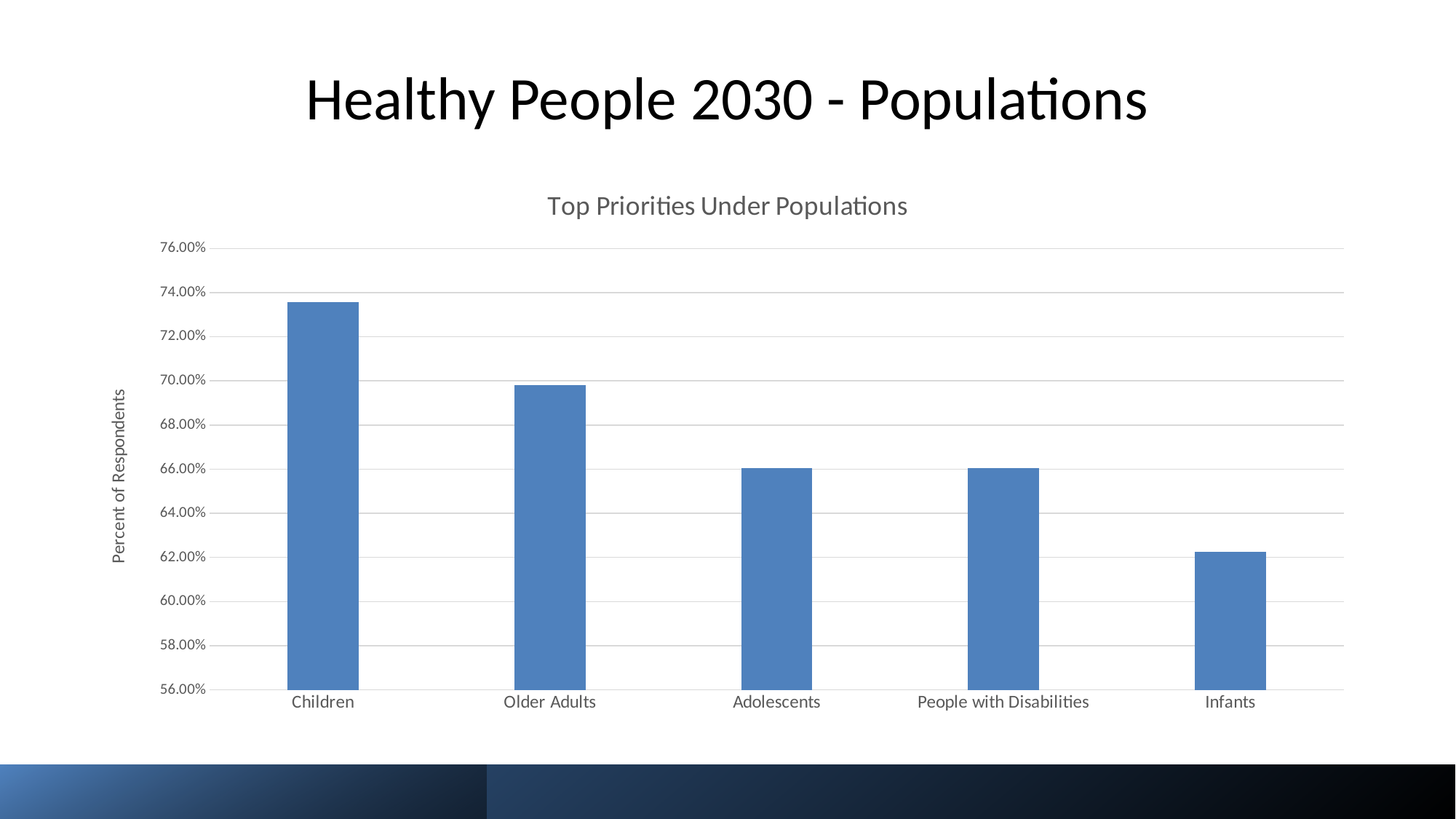

# Healthy People 2030 - Populations

### Chart: Top Priorities Under Populations

| Category |  |
|---|---|
| Children | 0.7358490566037735 |
| Older Adults | 0.6981132075471698 |
| Adolescents | 0.660377358490566 |
| People with Disabilities | 0.660377358490566 |
| Infants | 0.6226415094339622 |